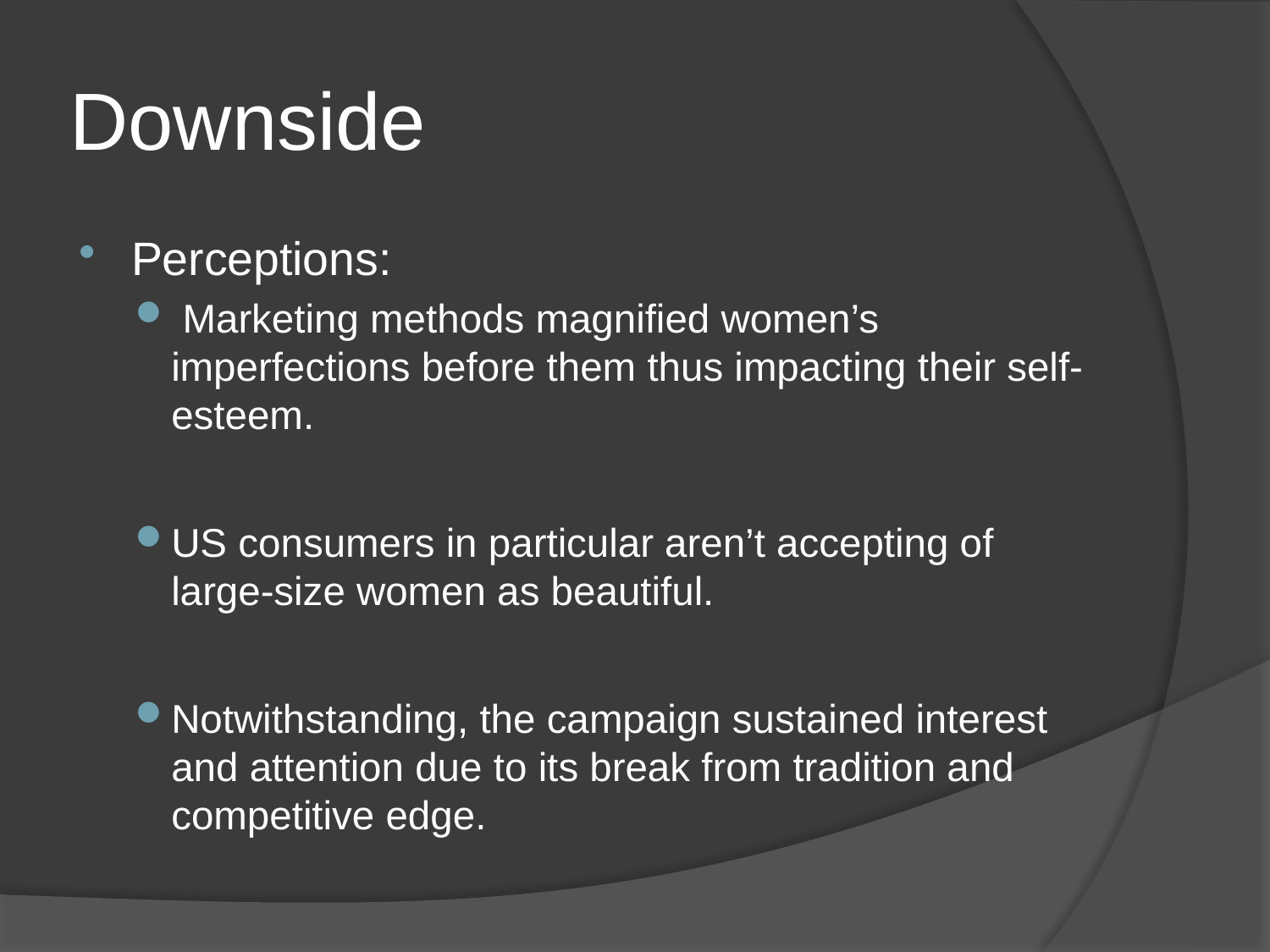

# Downside
Perceptions:
 Marketing methods magnified women’s  imperfections before them thus impacting their self-esteem.

US consumers in particular aren’t accepting of  large-size women as beautiful.

Notwithstanding, the campaign sustained interest and attention due to its break from tradition and competitive edge.